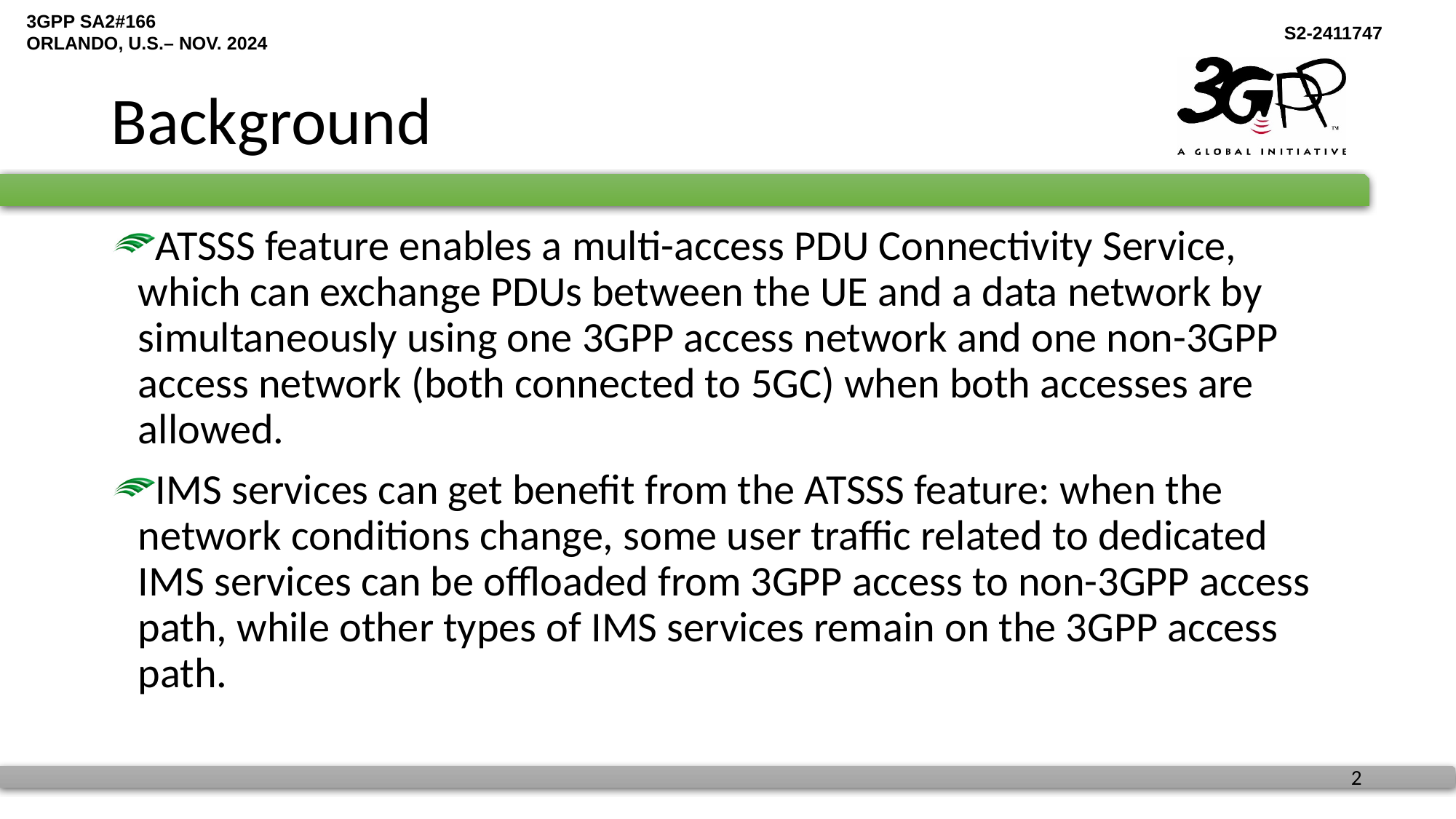

# Background
ATSSS feature enables a multi-access PDU Connectivity Service, which can exchange PDUs between the UE and a data network by simultaneously using one 3GPP access network and one non-3GPP access network (both connected to 5GC) when both accesses are allowed.
IMS services can get benefit from the ATSSS feature: when the network conditions change, some user traffic related to dedicated IMS services can be offloaded from 3GPP access to non-3GPP access path, while other types of IMS services remain on the 3GPP access path.